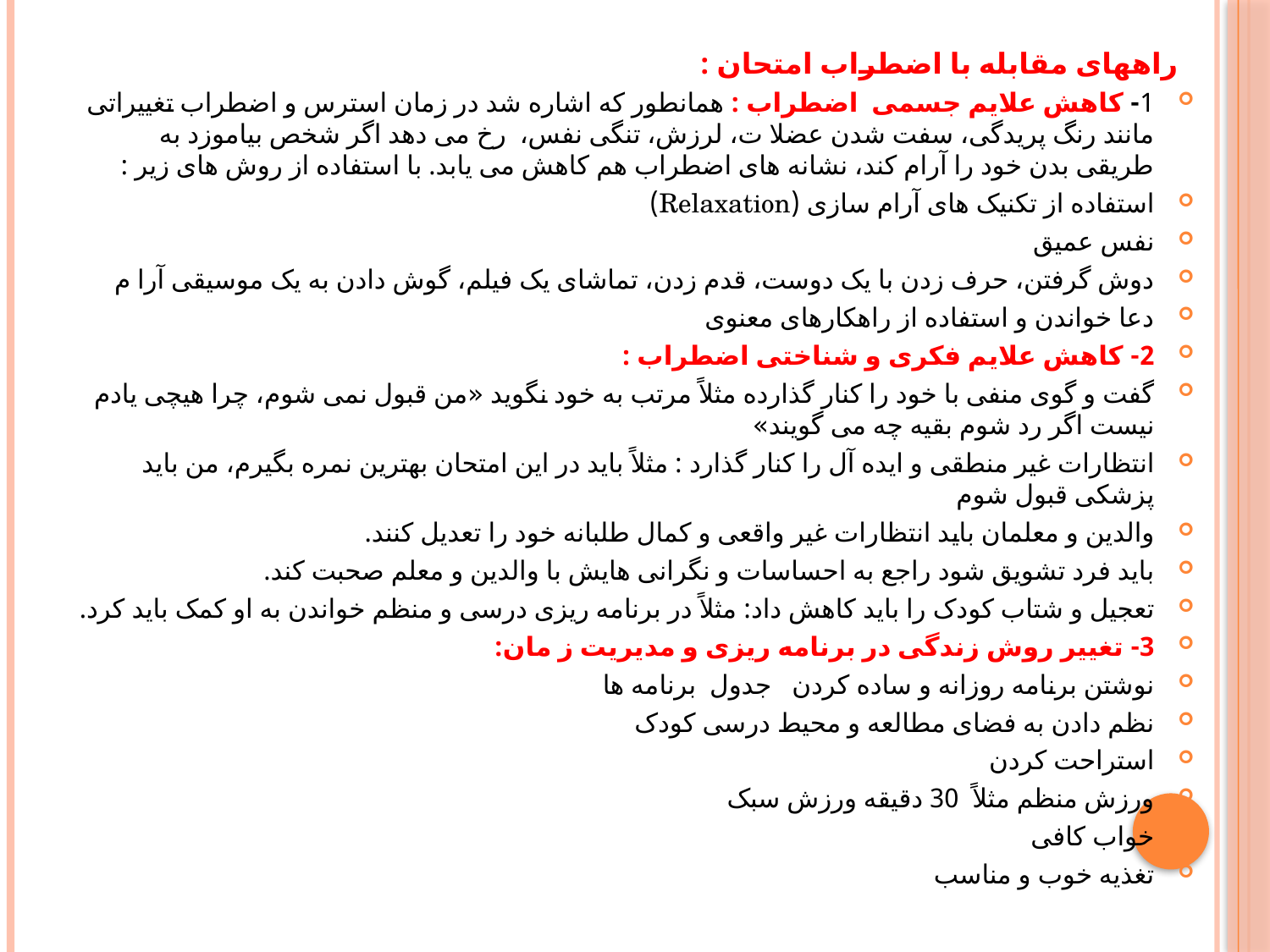

# راههای مقابله با اضطراب امتحان :
1- کاهش علایم جسمی  اضطراب : همانطور که اشاره شد در زمان استرس و اضطراب تغییراتی مانند رنگ پریدگی، سفت شدن عضلا ت، لرزش، تنگی نفس،  رخ می دهد اگر شخص بیاموزد به طریقی بدن خود را آرام کند، نشانه های اضطراب هم کاهش می یابد. با استفاده از روش های زیر :
استفاده از تکنیک های آرام سازی (Relaxation)
نفس عمیق
دوش گرفتن، حرف زدن با یک دوست، قدم زدن، تماشای یک فیلم، گوش دادن به یک موسیقی آرا م
دعا خواندن و استفاده از راهکارهای معنوی
2- کاهش علایم فکری و شناختی اضطراب :
گفت و گوی منفی با خود را کنار گذارده مثلاً مرتب به خود نگوید «من قبول نمی شوم، چرا هیچی یادم نیست اگر رد شوم بقیه چه می گویند»
انتظارات غیر منطقی و ایده آل را کنار گذارد : مثلاً باید در این امتحان بهترین نمره بگیرم، من باید پزشکی قبول شوم
والدین و معلمان باید انتظارات غیر واقعی و کمال طلبانه خود را تعدیل کنند.
باید فرد تشویق شود راجع به احساسات و نگرانی هایش با والدین و معلم صحبت کند.
تعجیل و شتاب کودک را باید کاهش داد: مثلاً در برنامه ریزی درسی و منظم خواندن به او کمک باید کرد.
3- تغییر روش زندگی در برنامه ریزی و مدیریت ز مان:
نوشتن برنامه روزانه و ساده کردن   جدول  برنامه ها
نظم دادن به فضای مطالعه و محیط درسی کودک
استراحت کردن
ورزش منظم مثلاً  30 دقیقه ورزش سبک
خواب کافی
تغذیه خوب و مناسب